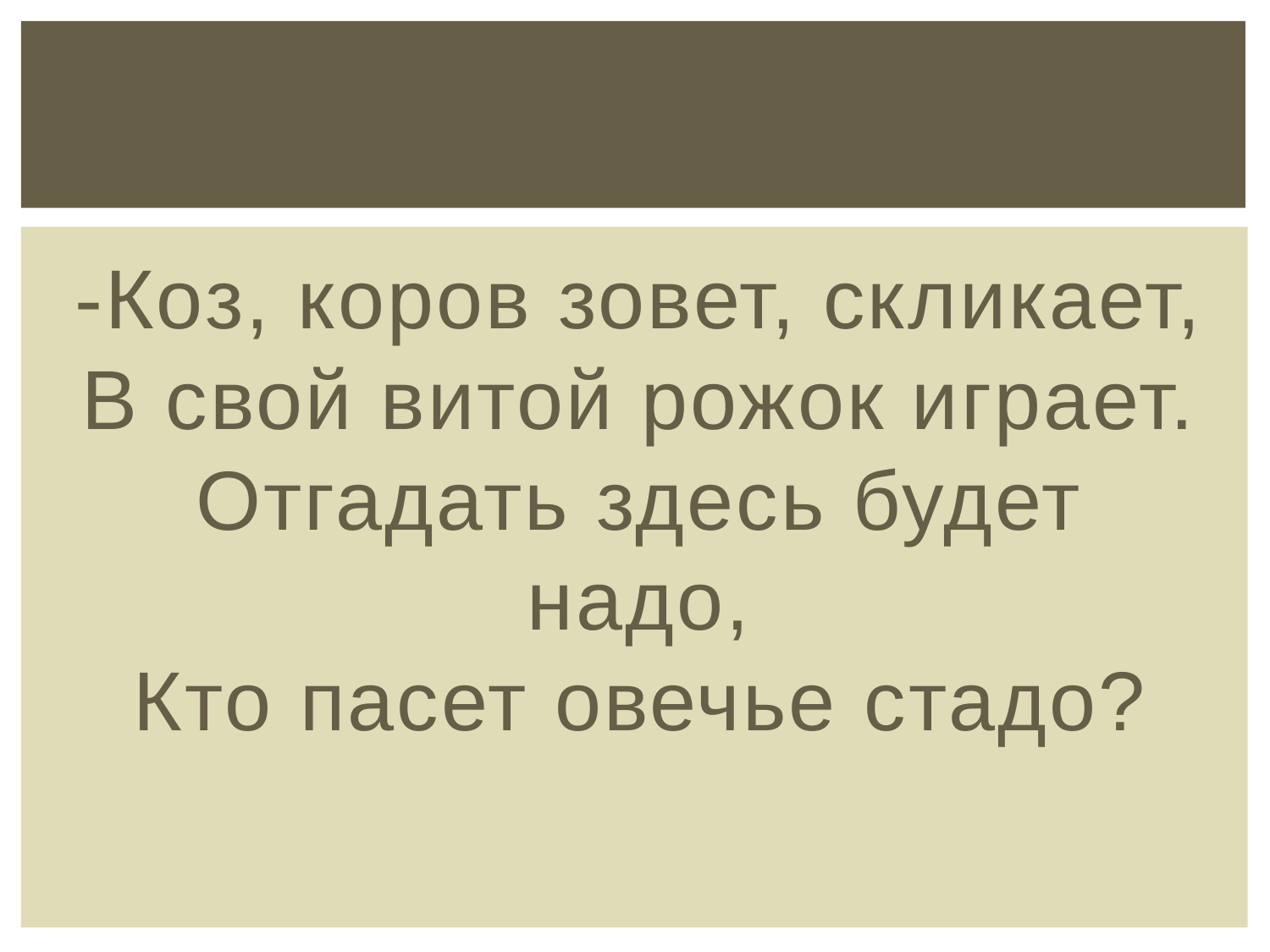

#
-Коз, коров зовет, скликает,
В свой витой рожок играет.
Отгадать здесь будет надо,
Кто пасет овечье стадо?